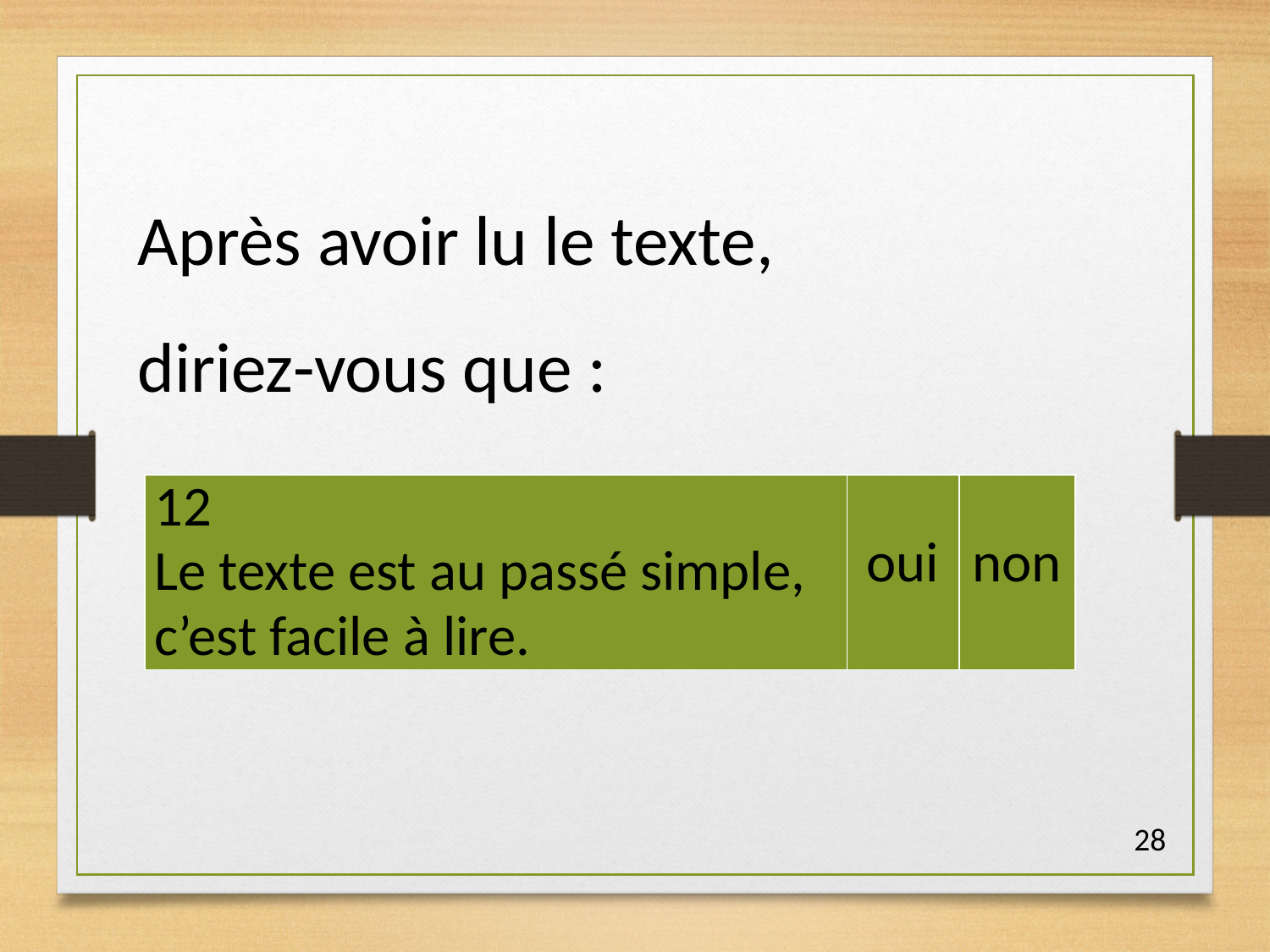

Après avoir lu le texte,
diriez-vous que :
| 12 Le texte est au passé simple, c’est facile à lire. | oui | non |
| --- | --- | --- |
28